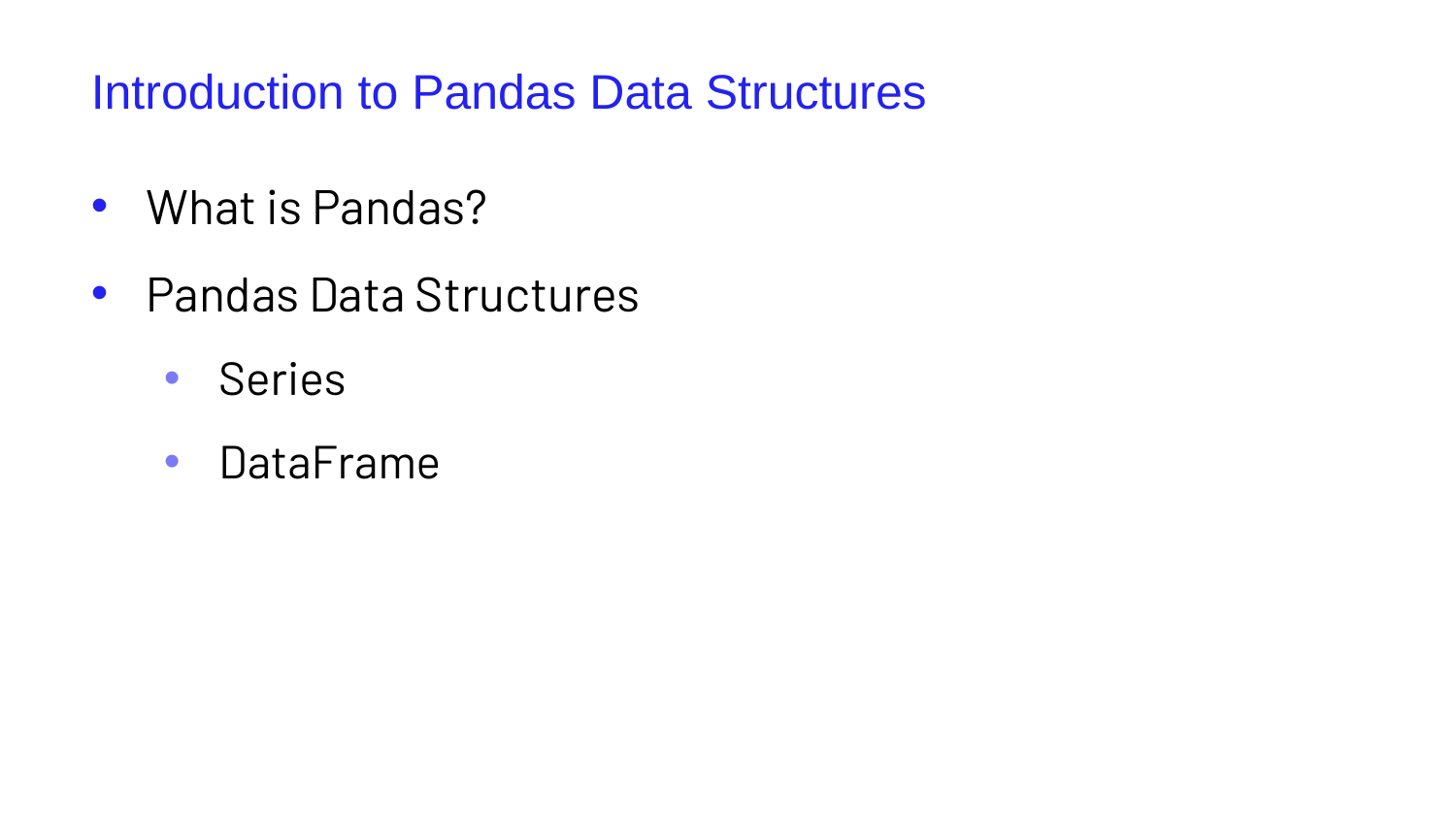

Introduction to Pandas Data Structures
What is Pandas?
Pandas Data Structures
Series
DataFrame